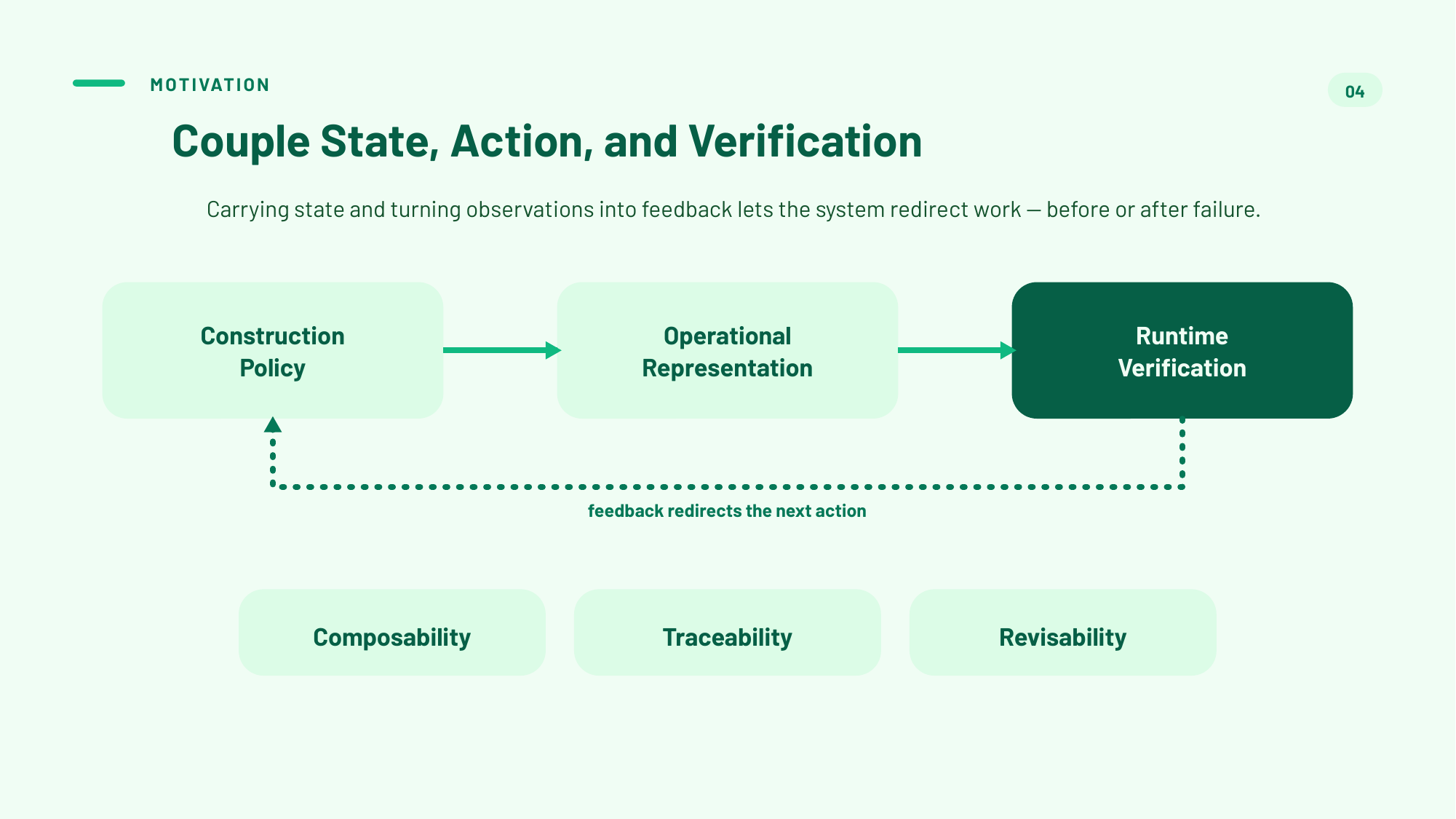

MOTIVATION

04
Couple State, Action, and Verification
Carrying state and turning observations into feedback lets the system redirect work — before or after failure.

Construction
Operational
Runtime

Policy
Representation
Verification

feedback redirects the next action

Composability
Traceability
Revisability